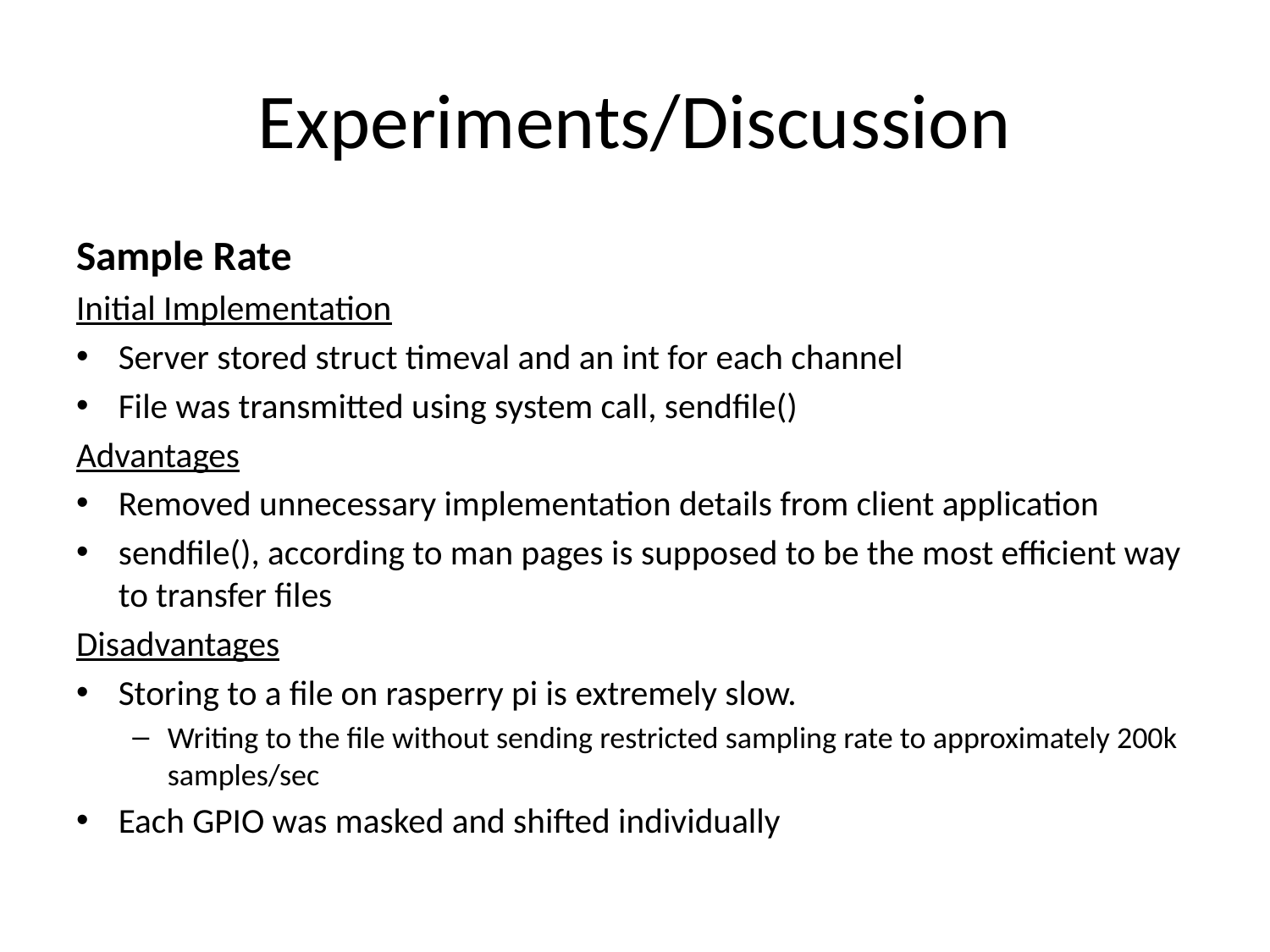

# Experiments/Discussion
Sample Rate
Initial Implementation
Server stored struct timeval and an int for each channel
File was transmitted using system call, sendfile()
Advantages
Removed unnecessary implementation details from client application
sendfile(), according to man pages is supposed to be the most efficient way to transfer files
Disadvantages
Storing to a file on rasperry pi is extremely slow.
Writing to the file without sending restricted sampling rate to approximately 200k samples/sec
Each GPIO was masked and shifted individually